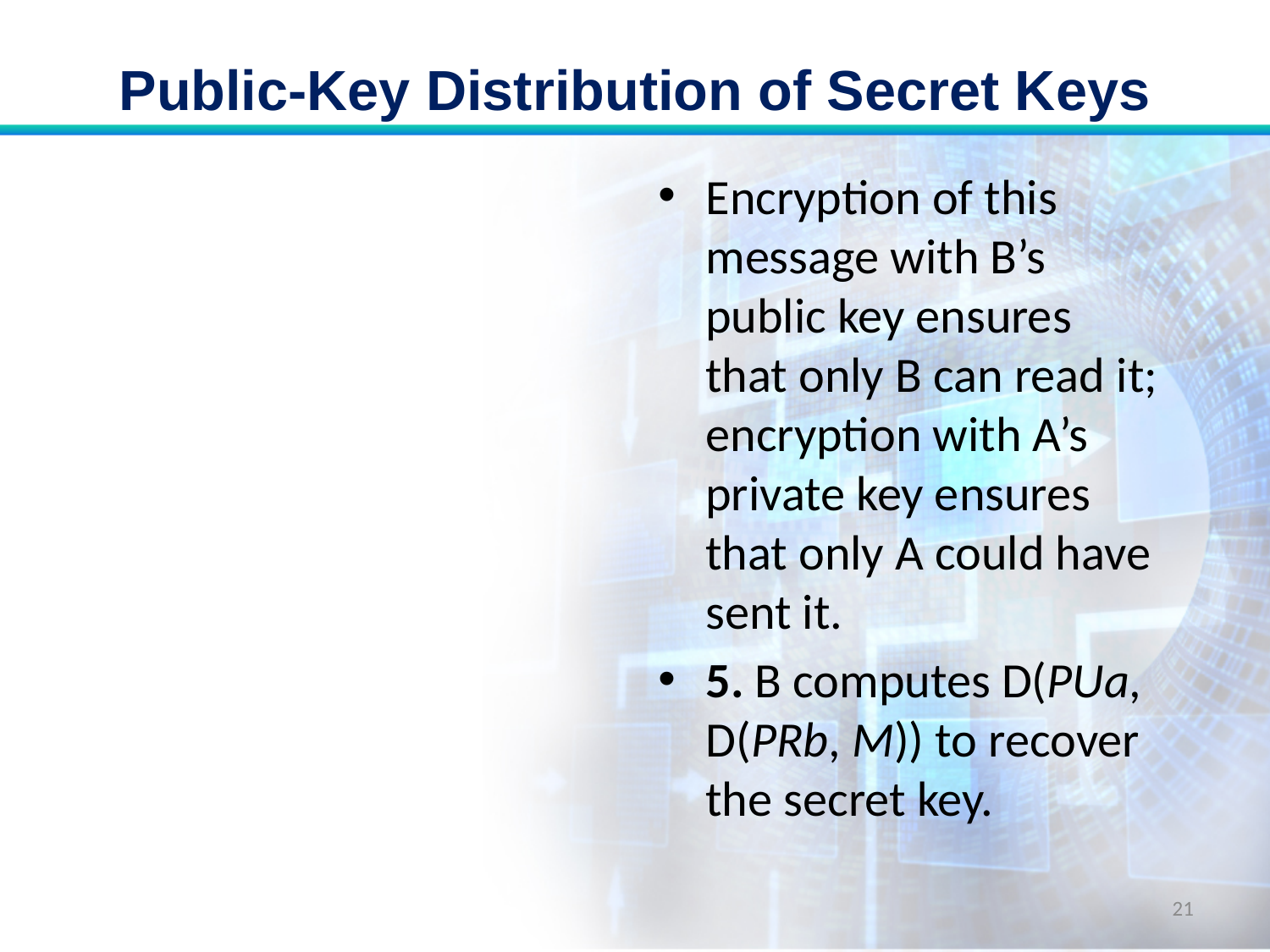

# Public-Key Distribution of Secret Keys
Encryption of this message with B’s public key ensures that only B can read it; encryption with A’s private key ensures that only A could have sent it.
5. B computes D(PUa, D(PRb, M)) to recover the secret key.

21